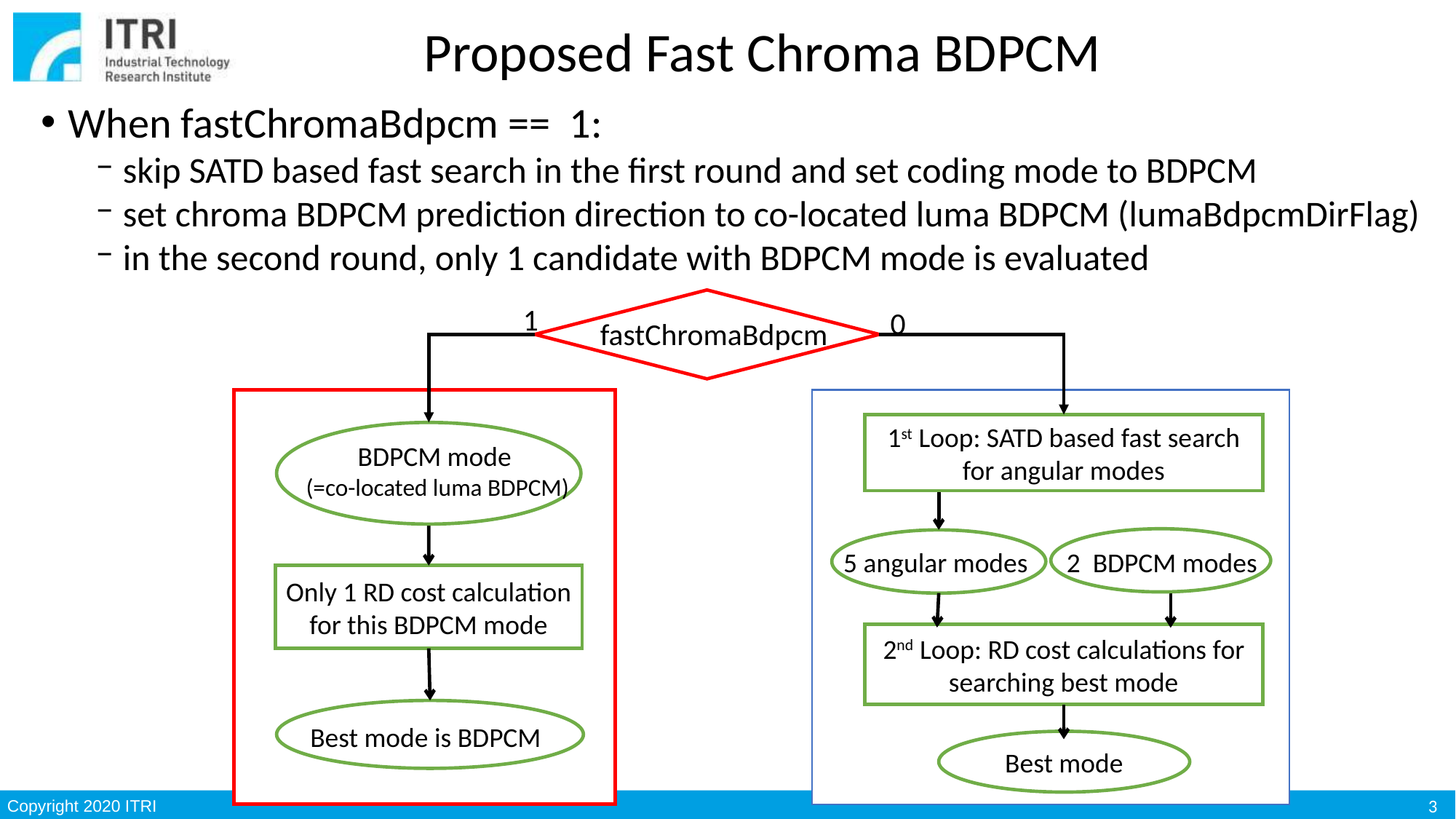

# Proposed Fast Chroma BDPCM
When fastChromaBdpcm ==  1:
skip SATD based fast search in the first round and set coding mode to BDPCM
set chroma BDPCM prediction direction to co-located luma BDPCM (lumaBdpcmDirFlag)
in the second round, only 1 candidate with BDPCM mode is evaluated

fastChromaBdpcm
1
0

1st Loop: SATD based fast search for angular modes

BDPCM mode
(=co-located luma BDPCM)

5 angular modes
2  BDPCM modes
Only 1 RD cost calculation for this BDPCM mode
2nd Loop: RD cost calculations for searching best mode

Best mode is BDPCM
Best mode